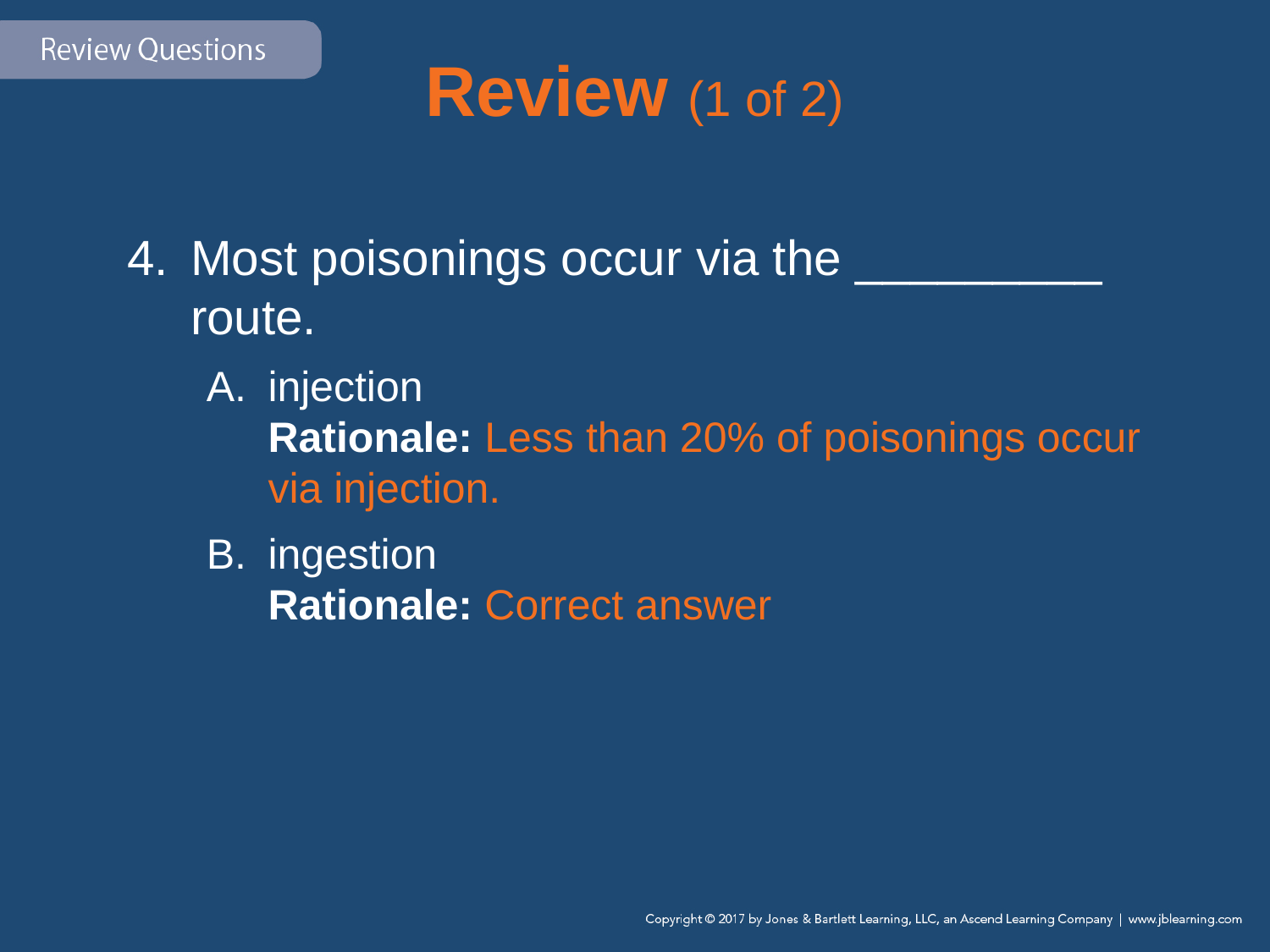

# Review (1 of 2)
Most poisonings occur via the _________ route.
injection
Rationale: Less than 20% of poisonings occur via injection.
ingestion
Rationale: Correct answer